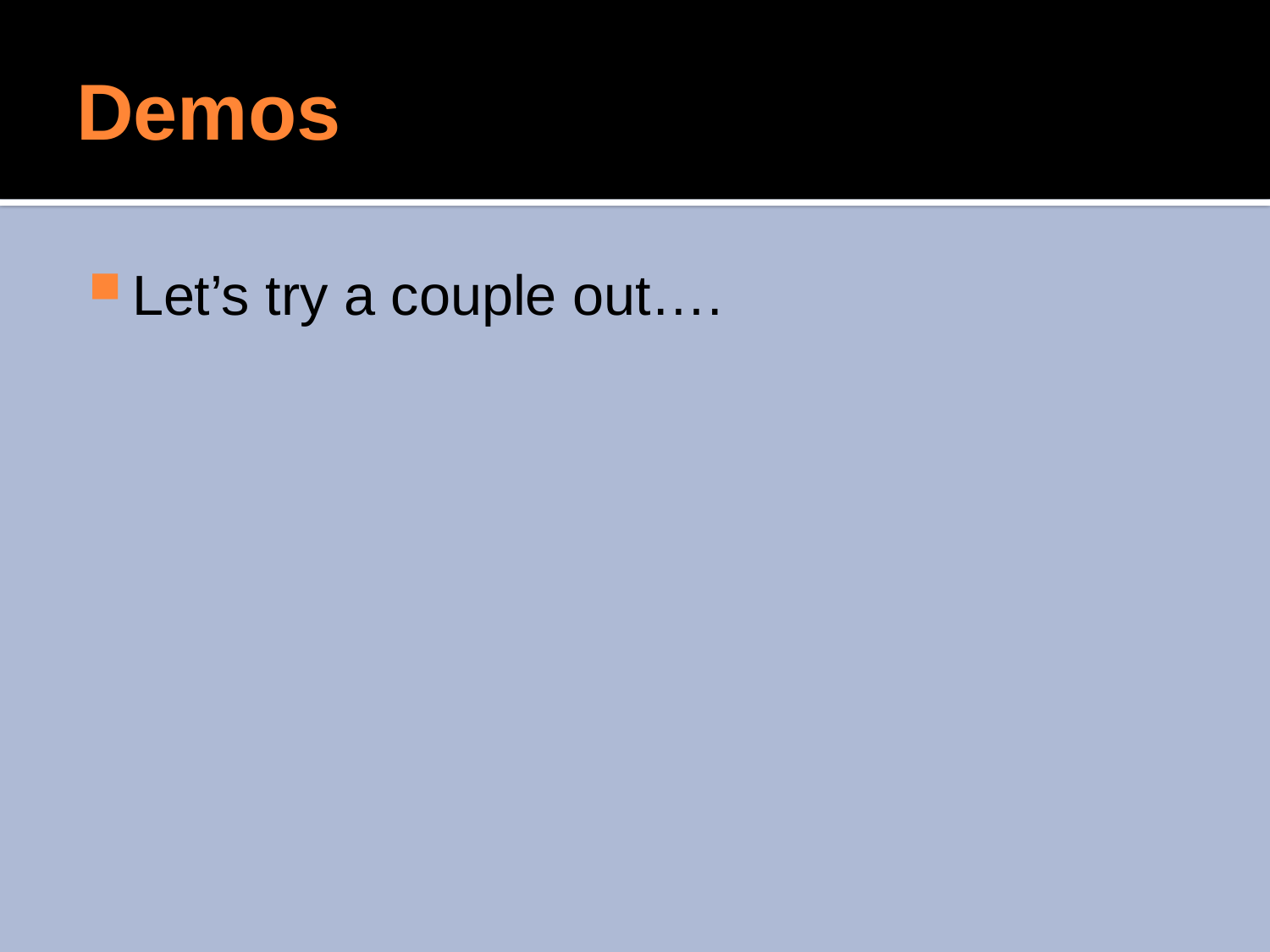

# Demos
Let’s try a couple out….